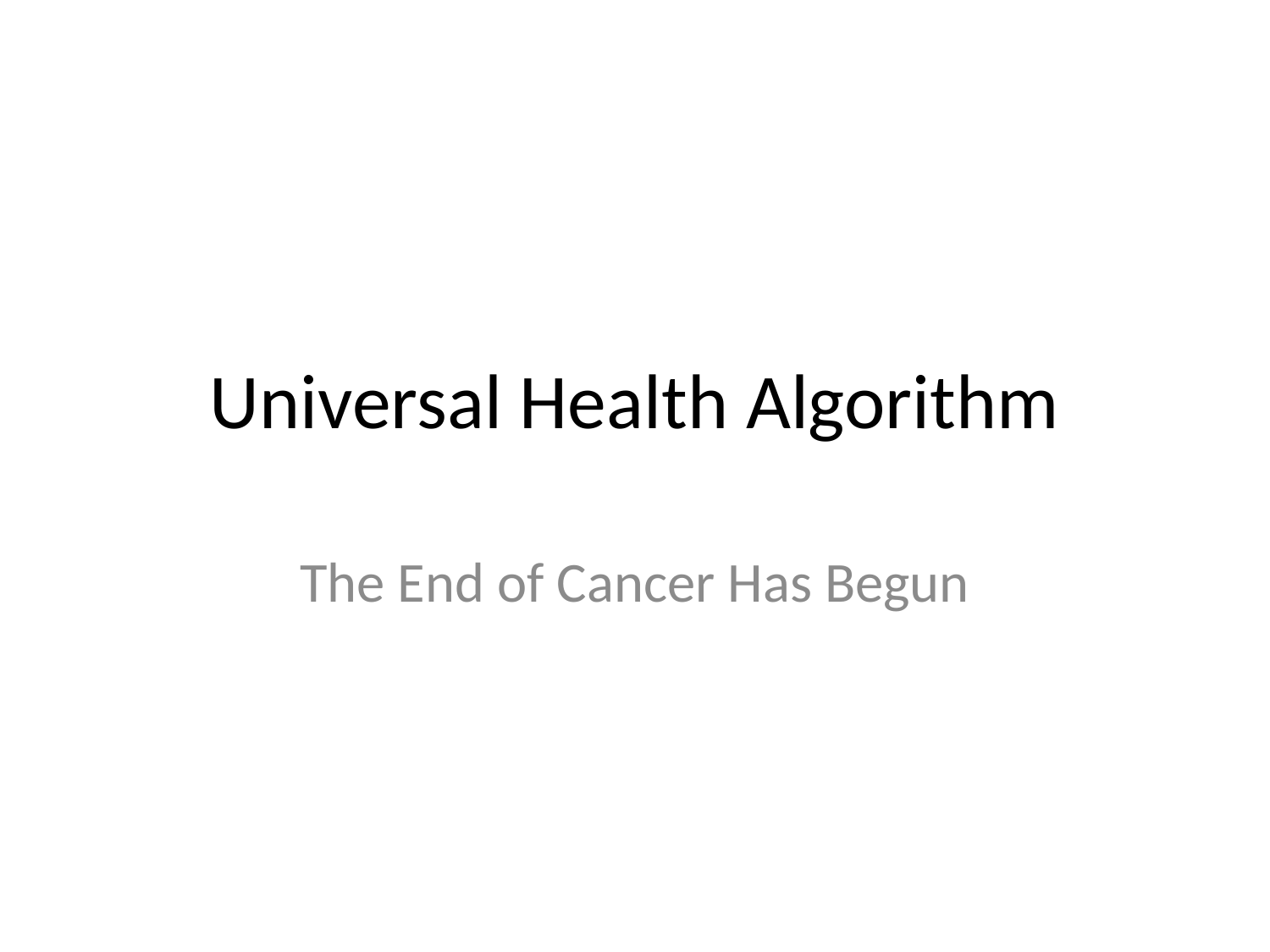

# Universal Health Algorithm
The End of Cancer Has Begun